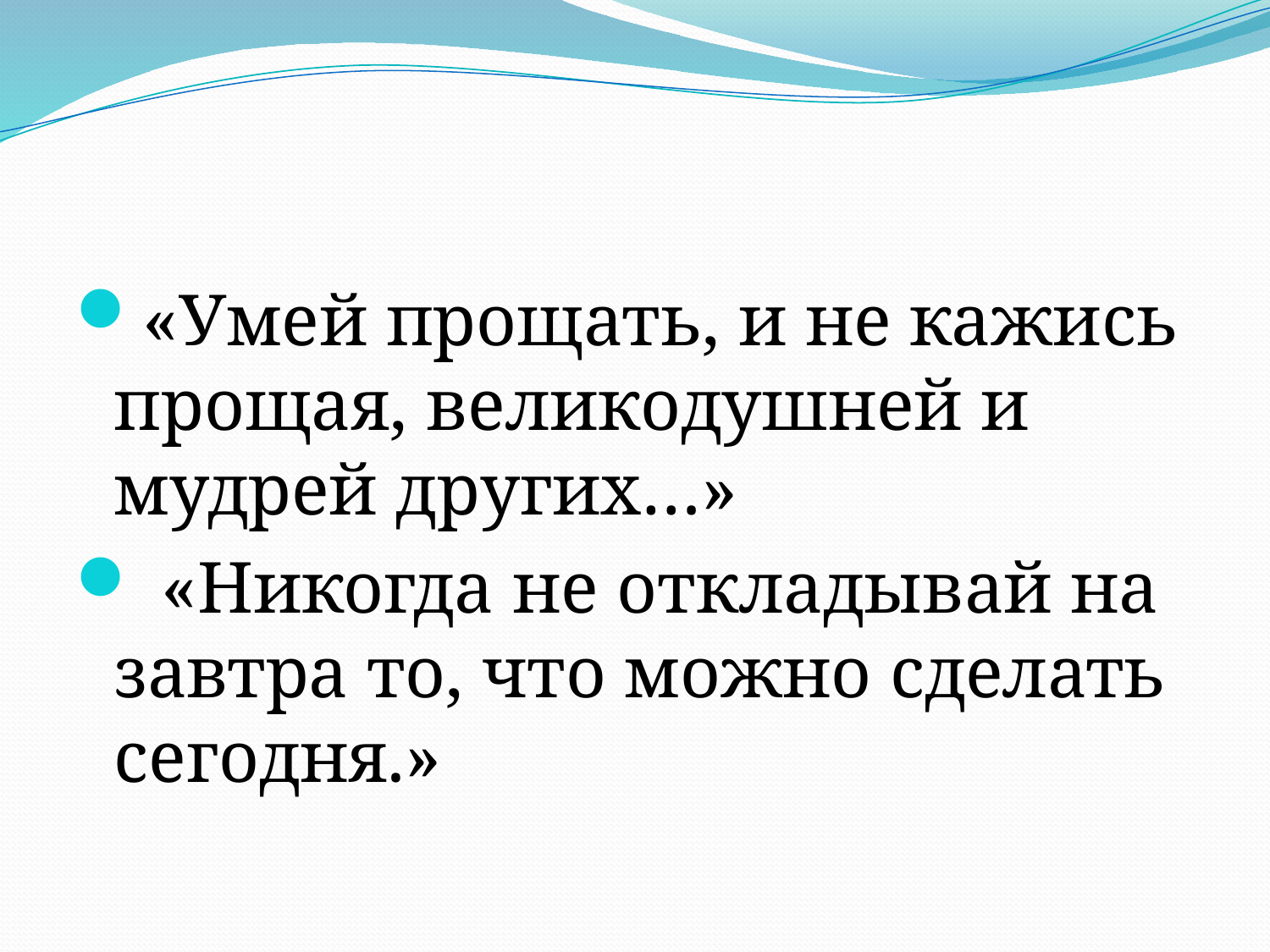

#
«Умей прощать, и не кажись прощая, великодушней и мудрей других…»
 «Никогда не откладывай на завтра то, что можно сделать сегодня.»